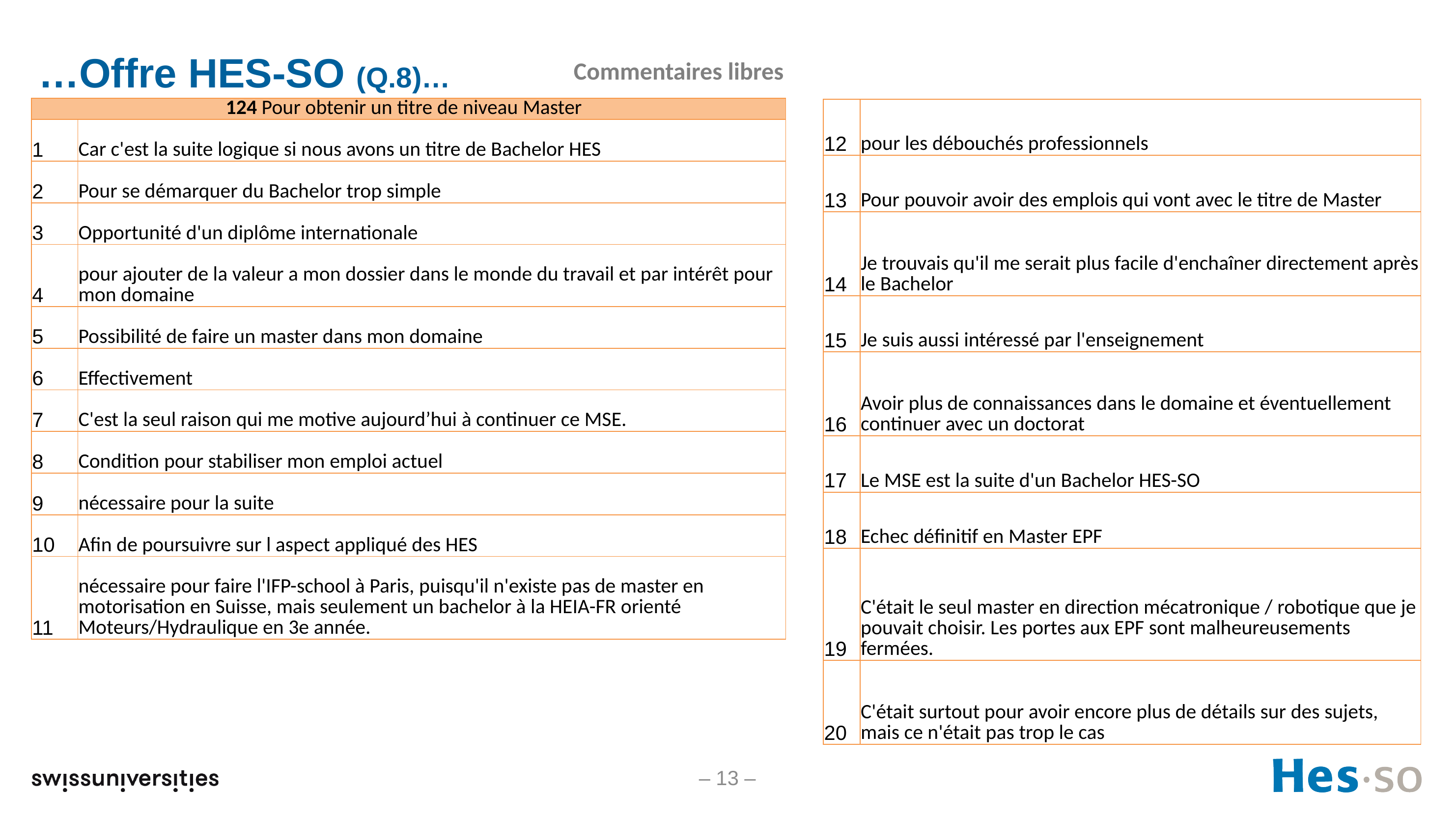

# …Offre HES-SO (Q.8)…
Commentaires libres
| 124 Pour obtenir un titre de niveau Master |  |
| --- | --- |
| 1 | Car c'est la suite logique si nous avons un titre de Bachelor HES |
| 2 | Pour se démarquer du Bachelor trop simple |
| 3 | Opportunité d'un diplôme internationale |
| 4 | pour ajouter de la valeur a mon dossier dans le monde du travail et par intérêt pour mon domaine |
| 5 | Possibilité de faire un master dans mon domaine |
| 6 | Effectivement |
| 7 | C'est la seul raison qui me motive aujourd’hui à continuer ce MSE. |
| 8 | Condition pour stabiliser mon emploi actuel |
| 9 | nécessaire pour la suite |
| 10 | Afin de poursuivre sur l aspect appliqué des HES |
| 11 | nécessaire pour faire l'IFP-school à Paris, puisqu'il n'existe pas de master en motorisation en Suisse, mais seulement un bachelor à la HEIA-FR orienté Moteurs/Hydraulique en 3e année. |
| 12 | pour les débouchés professionnels |
| --- | --- |
| 13 | Pour pouvoir avoir des emplois qui vont avec le titre de Master |
| 14 | Je trouvais qu'il me serait plus facile d'enchaîner directement après le Bachelor |
| 15 | Je suis aussi intéressé par l'enseignement |
| 16 | Avoir plus de connaissances dans le domaine et éventuellement continuer avec un doctorat |
| 17 | Le MSE est la suite d'un Bachelor HES-SO |
| 18 | Echec définitif en Master EPF |
| 19 | C'était le seul master en direction mécatronique / robotique que je pouvait choisir. Les portes aux EPF sont malheureusements fermées. |
| 20 | C'était surtout pour avoir encore plus de détails sur des sujets, mais ce n'était pas trop le cas |